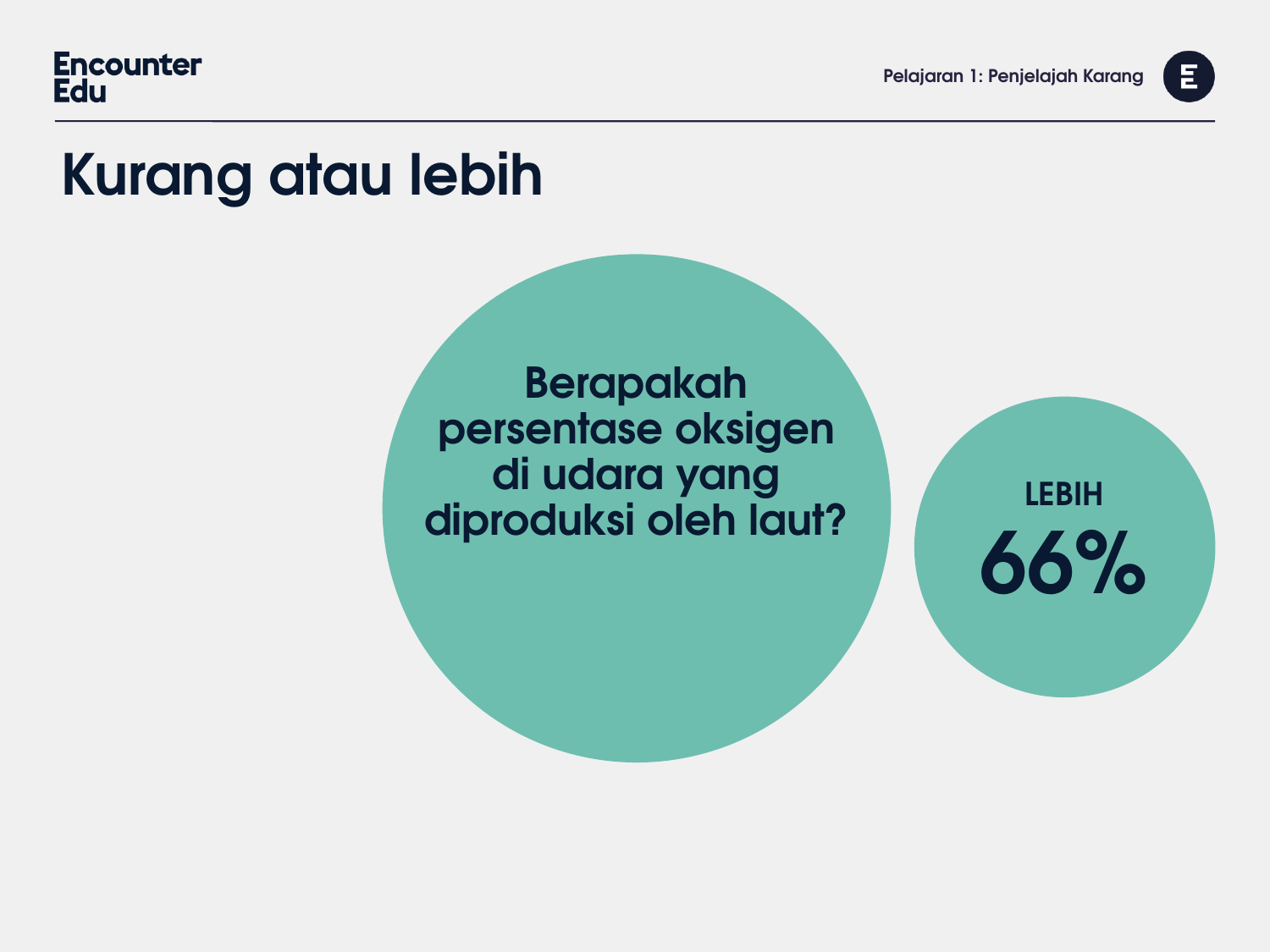

# Pelajaran 1: Penjelajah Karang
Kurang atau lebih
Berapakah persentase oksigen di udara yang diproduksi oleh laut?
LEBIH

66%